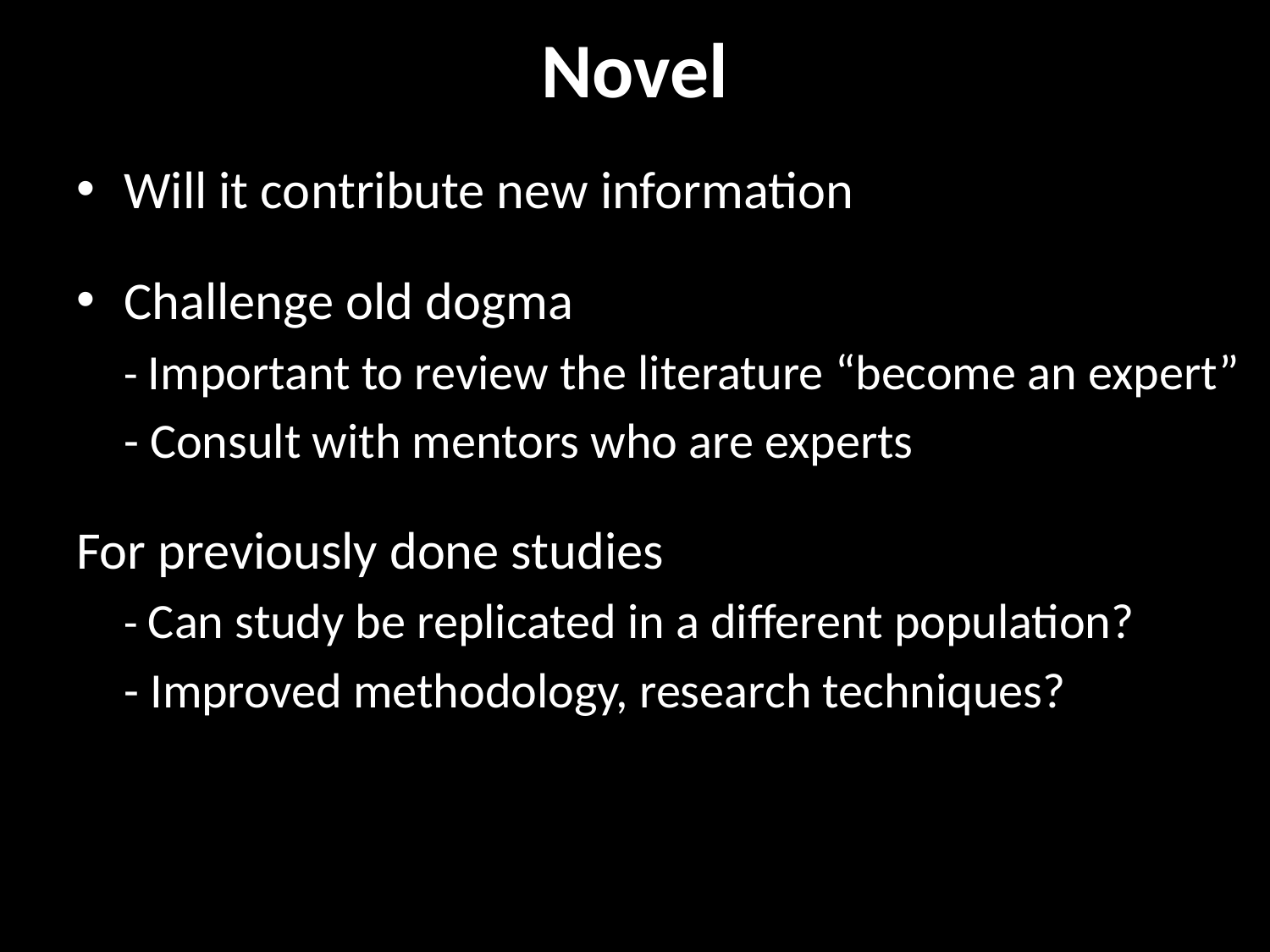

# Novel
Will it contribute new information

Challenge old dogma
	- Important to review the literature “become an expert”
	- Consult with mentors who are experts

For previously done studies
	- Can study be replicated in a different population?
	- Improved methodology, research techniques?